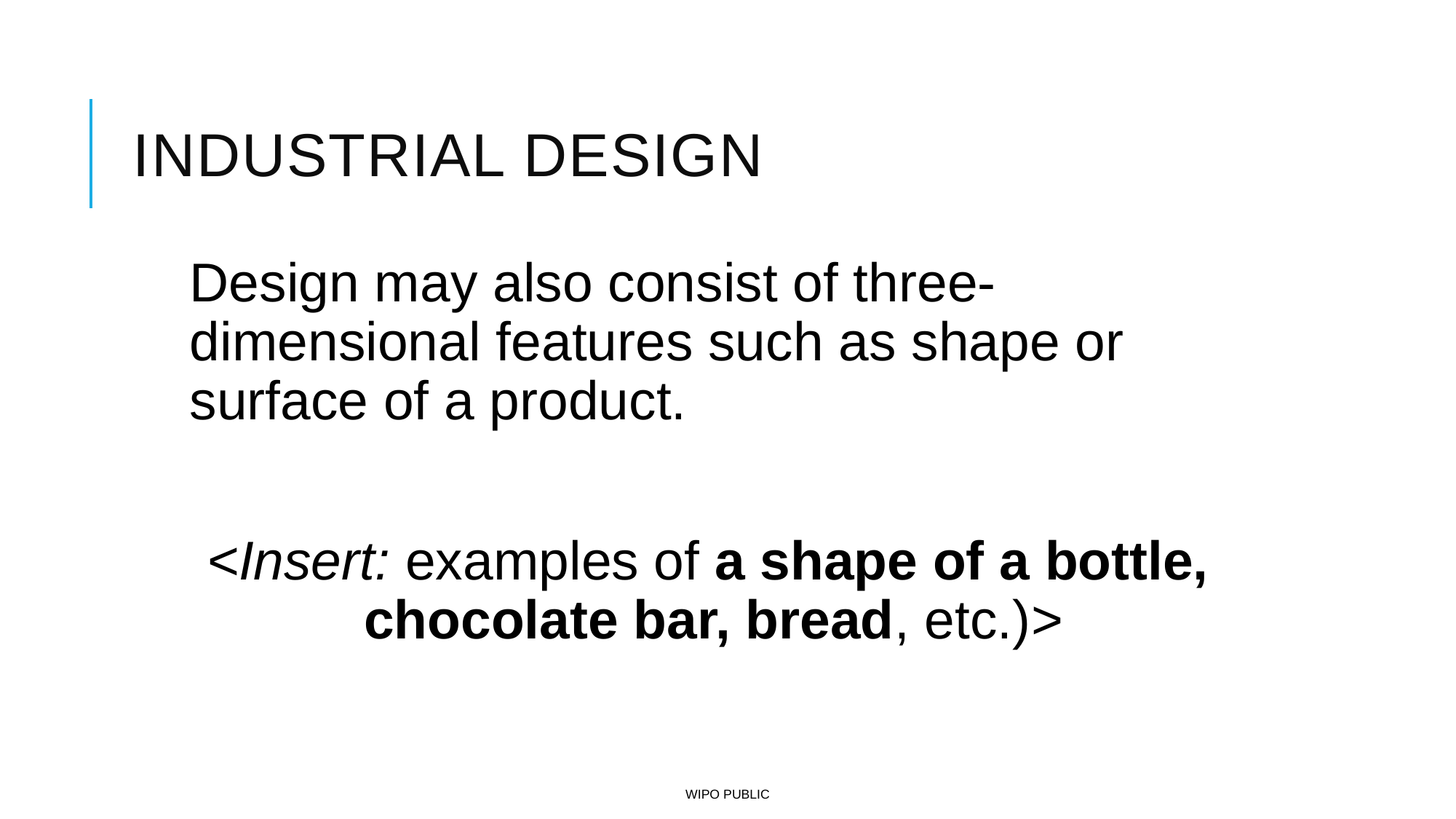

# Industrial design
Design may also consist of three-dimensional features such as shape or surface of a product.

<Insert: examples of a shape of a bottle, chocolate bar, bread, etc.)>